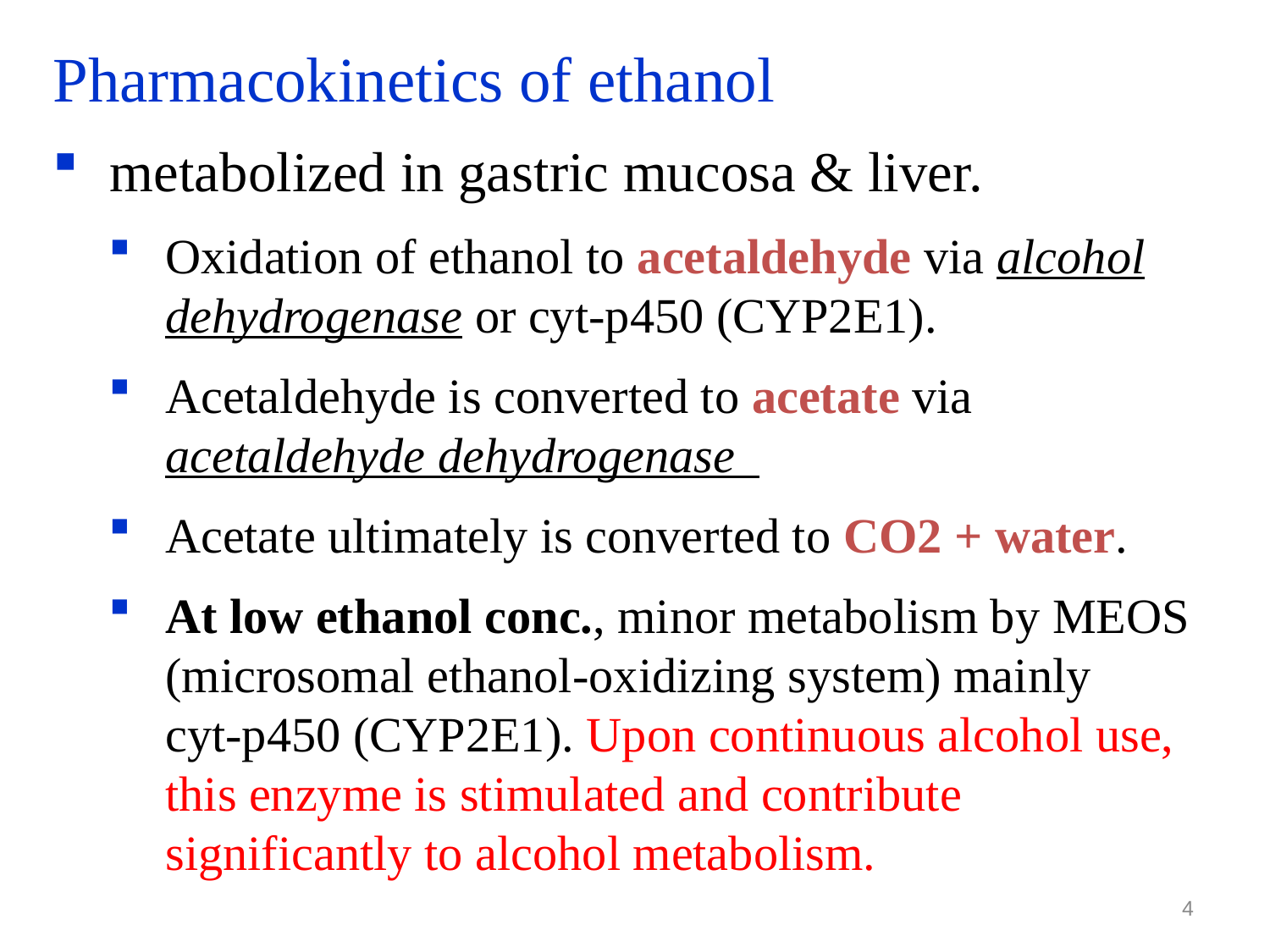

Pharmacokinetics of ethanol
metabolized in gastric mucosa & liver.
Oxidation of ethanol to acetaldehyde via alcohol dehydrogenase or cyt-p450 (CYP2E1).
Acetaldehyde is converted to acetate via acetaldehyde dehydrogenase
Acetate ultimately is converted to CO2 + water.
At low ethanol conc., minor metabolism by MEOS (microsomal ethanol-oxidizing system) mainly     cyt-p450 (CYP2E1). Upon continuous alcohol use, this enzyme is stimulated and contribute significantly to alcohol metabolism.

4